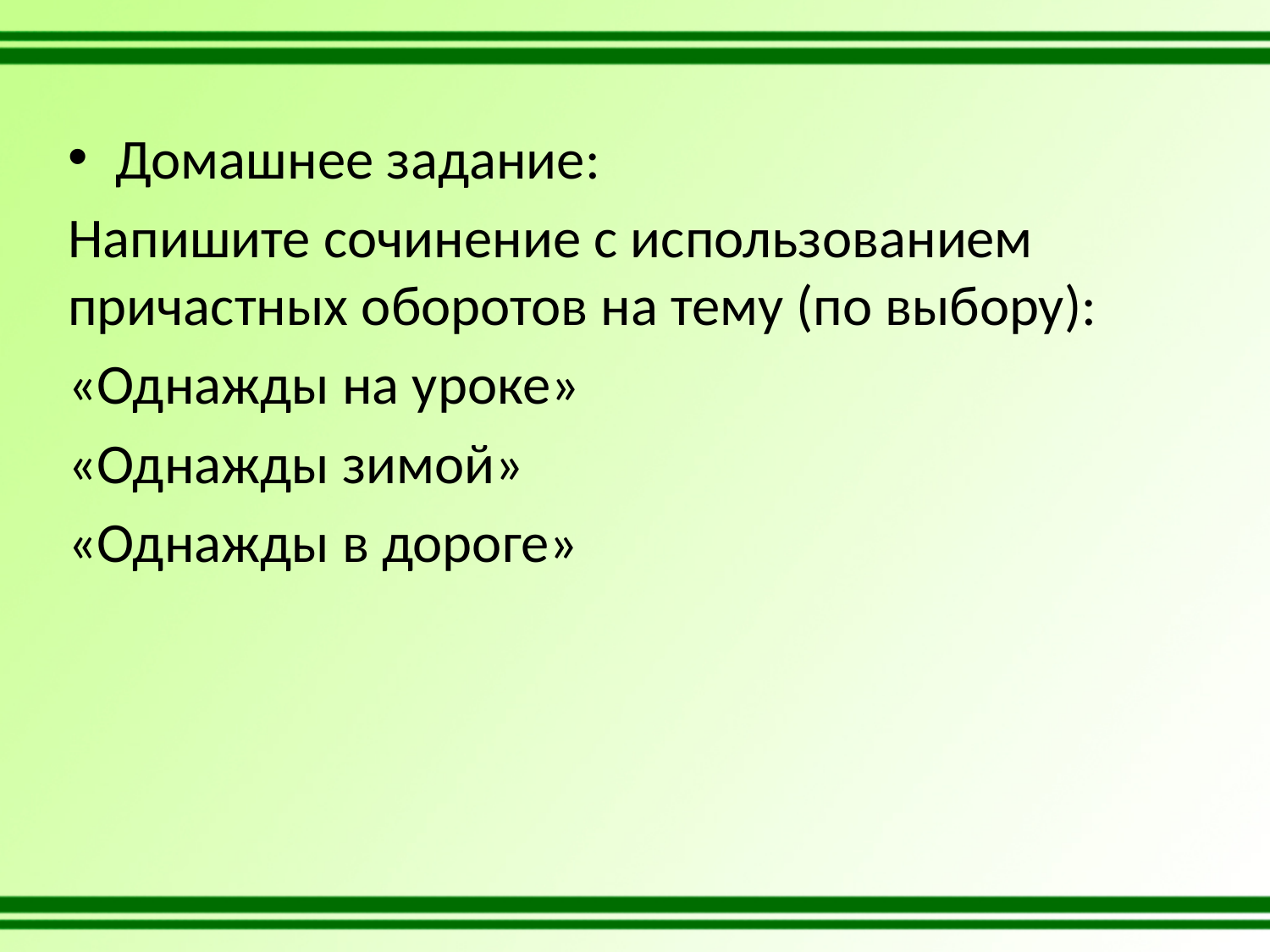

Домашнее задание:
Напишите сочинение с использованием причастных оборотов на тему (по выбору):
«Однажды на уроке»
«Однажды зимой»
«Однажды в дороге»